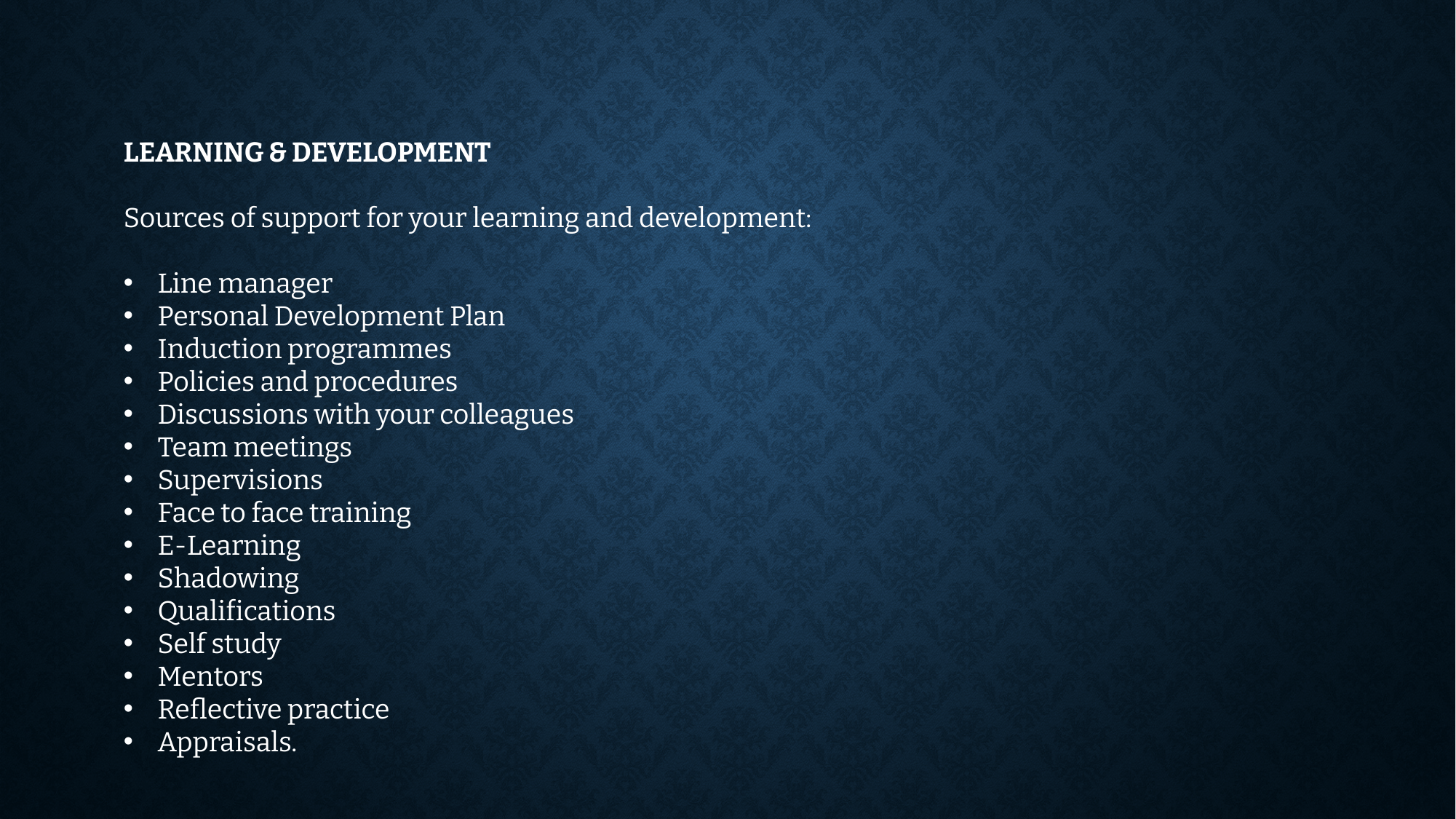

LEARNING & DEVELOPMENT

Sources of support for your learning and development:

Line manager
Personal Development Plan
Induction programmes
Policies and procedures
Discussions with your colleagues
Team meetings
Supervisions
Face to face training
E-Learning
Shadowing
Qualifications
Self study
Mentors
Reflective practice
Appraisals.